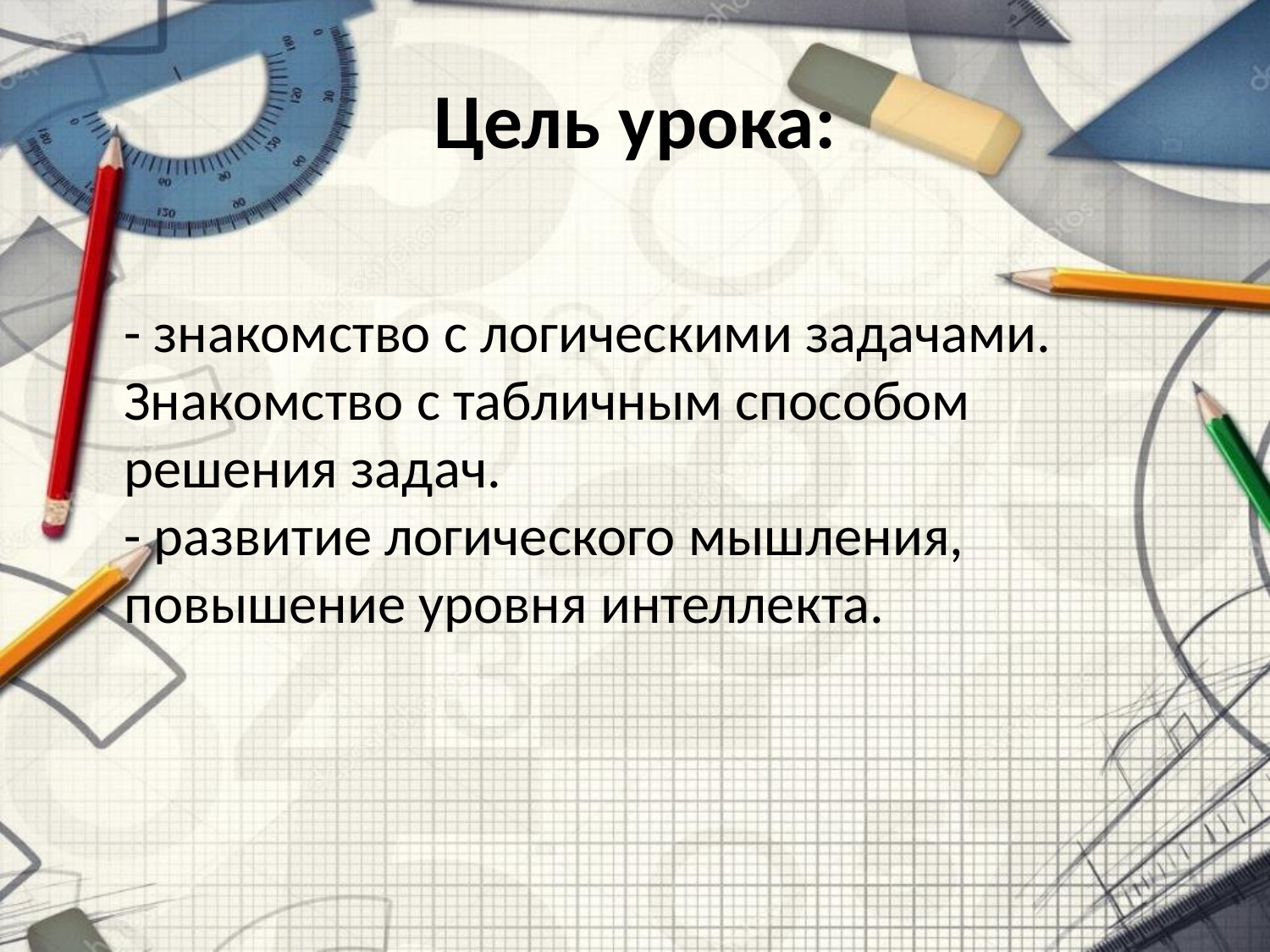

# Цель урока:
- знакомство с логическими задачами. Знакомство с табличным способом решения задач.
- развитие логического мышления, повышение уровня интеллекта.